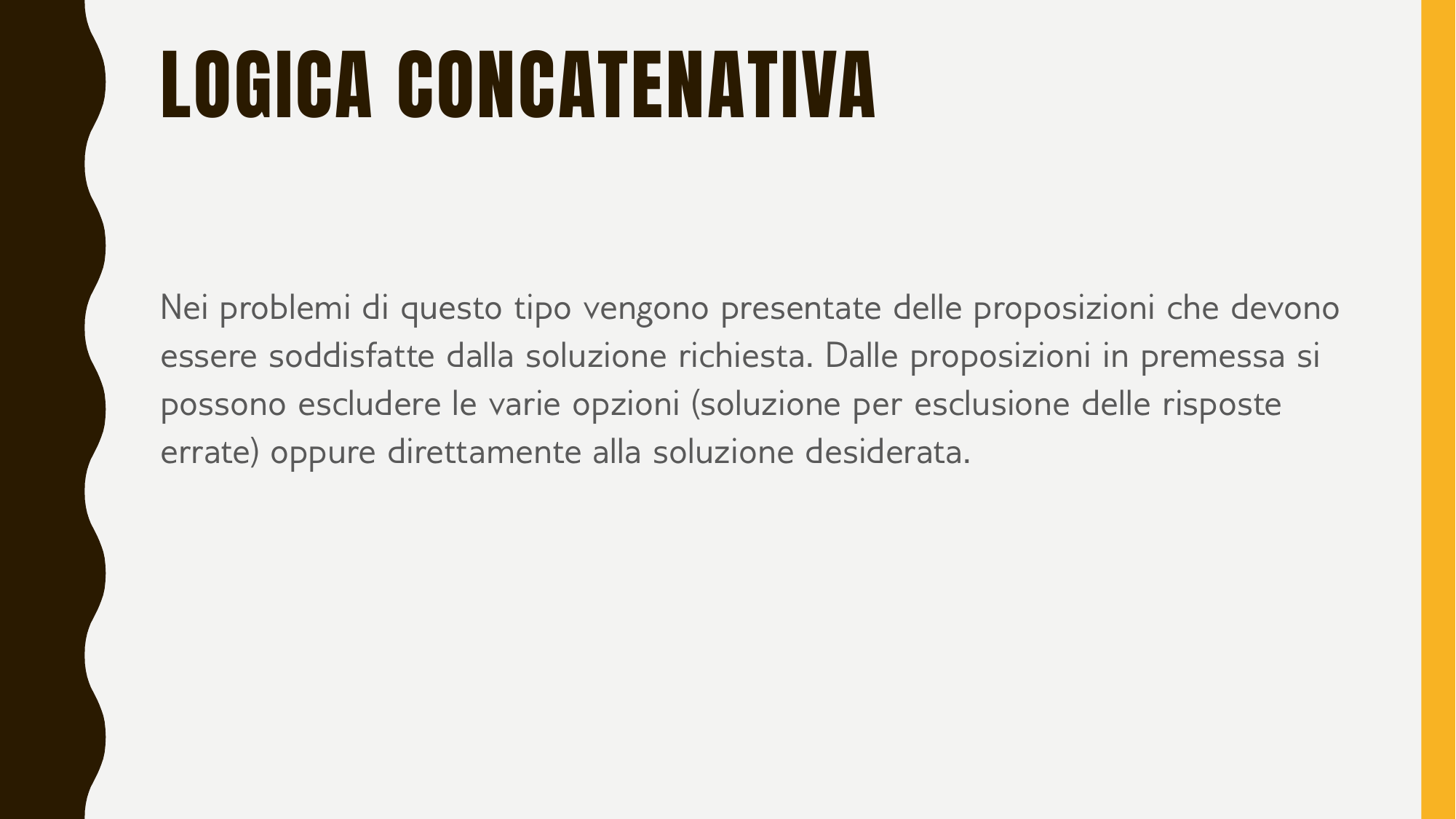

# Logica concatenativa
Nei problemi di questo tipo vengono presentate delle proposizioni che devono essere soddisfatte dalla soluzione richiesta. Dalle proposizioni in premessa si possono escludere le varie opzioni (soluzione per esclusione delle risposte errate) oppure direttamente alla soluzione desiderata.